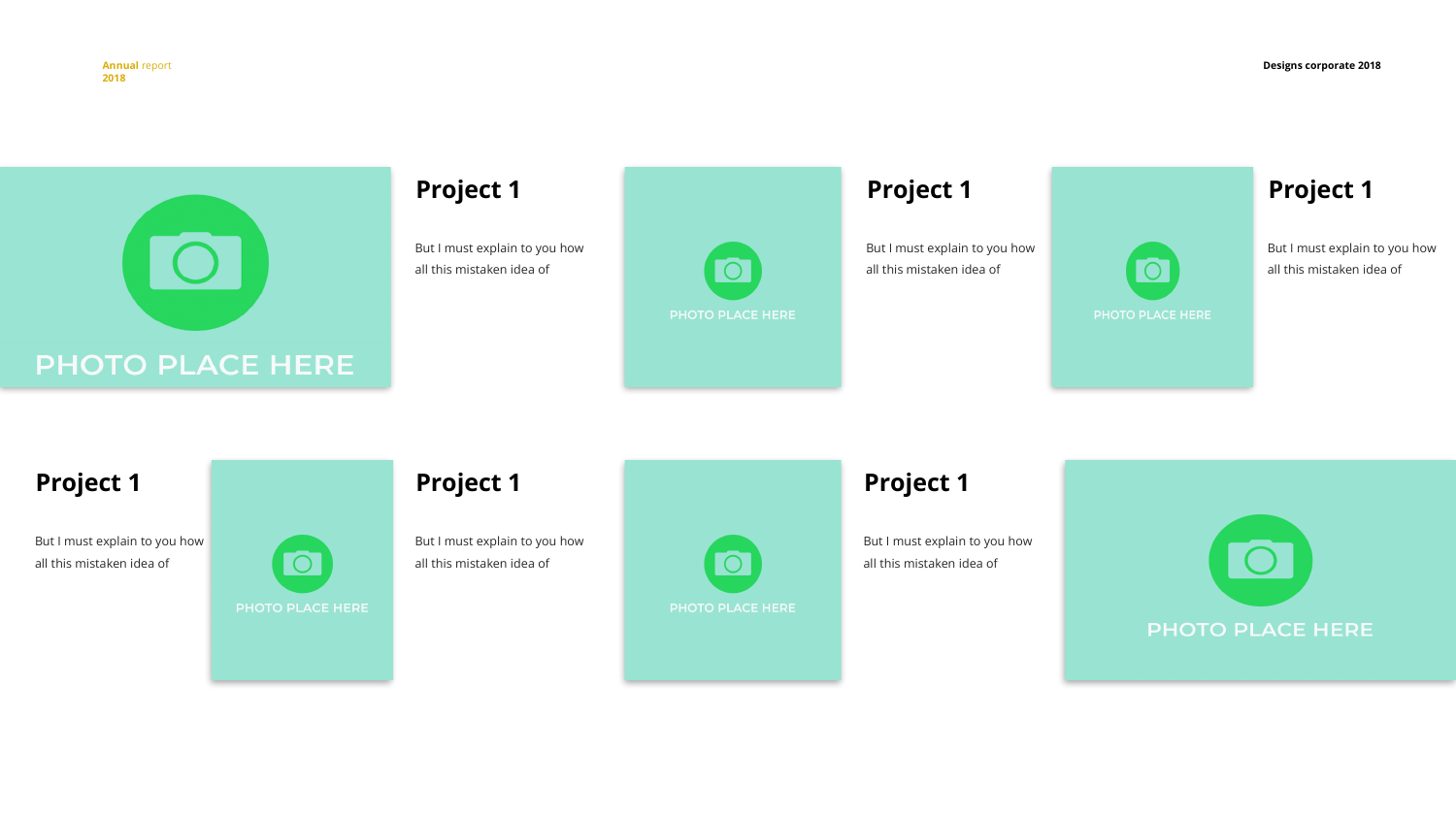

Annual report
2018
Designs corporate 2018
Project 1

Project 1

Project 1

But I must explain to you how all this mistaken idea of
But I must explain to you how all this mistaken idea of
But I must explain to you how all this mistaken idea of
Project 1

Project 1

Project 1

But I must explain to you how all this mistaken idea of
But I must explain to you how all this mistaken idea of
But I must explain to you how all this mistaken idea of